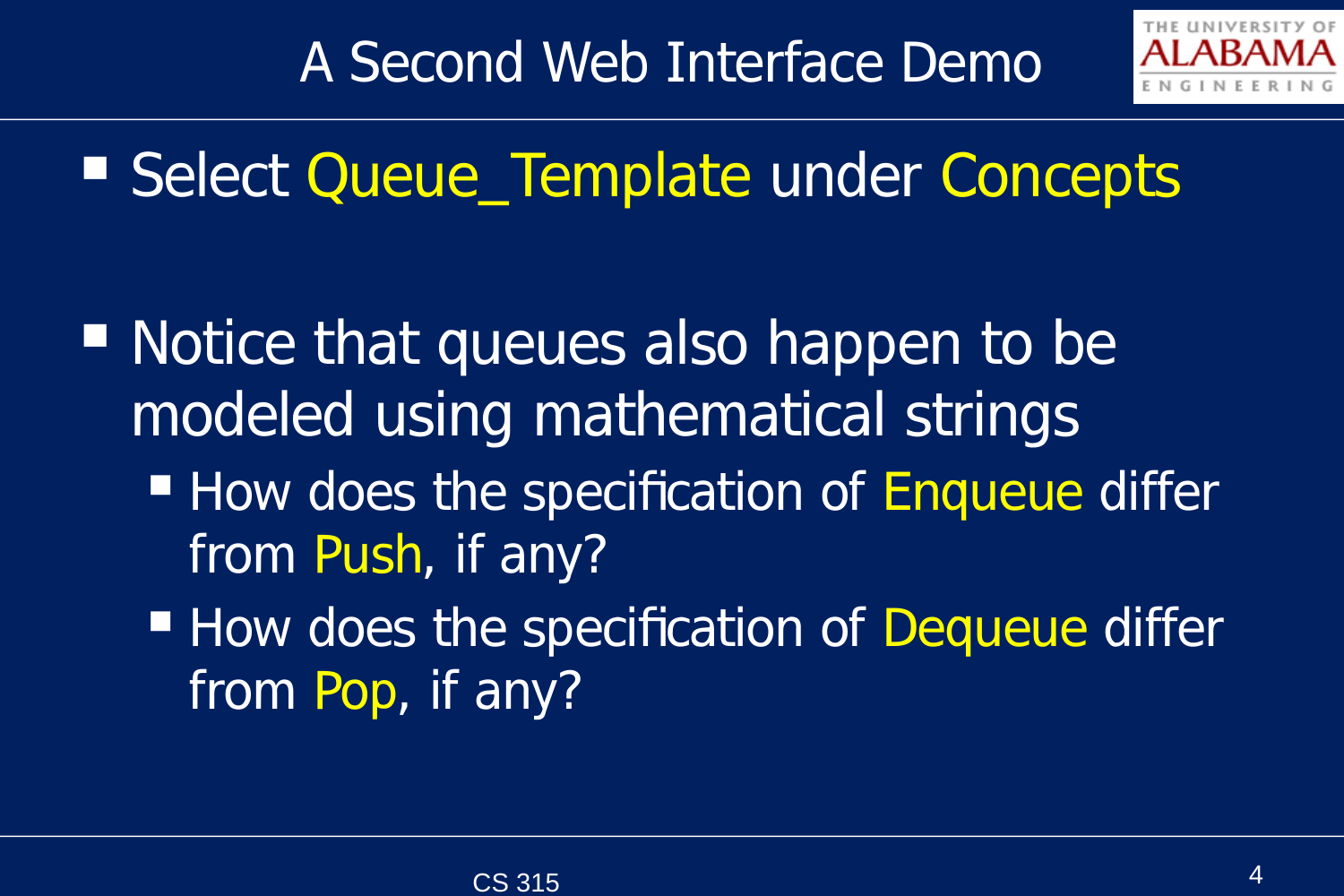

# A Second Web Interface Demo
Select Queue_Template under Concepts

Notice that queues also happen to be modeled using mathematical strings
How does the specification of Enqueue differ from Push, if any?
How does the specification of Dequeue differ from Pop, if any?
CS 315                                                                             Spring 2011
4